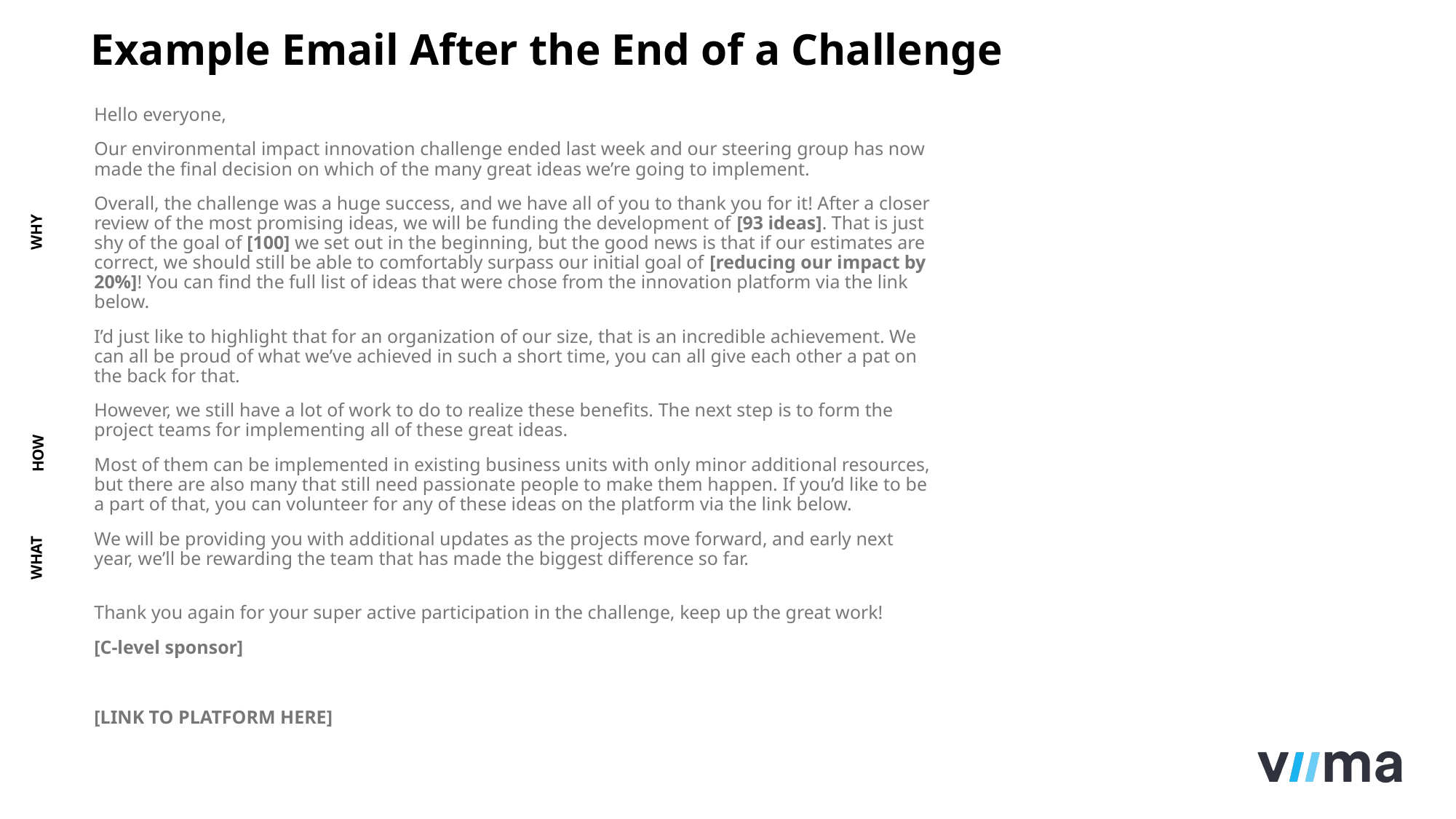

# Example Email After the End of a Challenge
Hello everyone,
Our environmental impact innovation challenge ended last week and our steering group has now made the final decision on which of the many great ideas we’re going to implement.
Overall, the challenge was a huge success, and we have all of you to thank you for it! After a closer review of the most promising ideas, we will be funding the development of [93 ideas]. That is just shy of the goal of [100] we set out in the beginning, but the good news is that if our estimates are correct, we should still be able to comfortably surpass our initial goal of [reducing our impact by 20%]! You can find the full list of ideas that were chose from the innovation platform via the link below.
I’d just like to highlight that for an organization of our size, that is an incredible achievement. We can all be proud of what we’ve achieved in such a short time, you can all give each other a pat on the back for that.
However, we still have a lot of work to do to realize these benefits. The next step is to form the project teams for implementing all of these great ideas.
Most of them can be implemented in existing business units with only minor additional resources, but there are also many that still need passionate people to make them happen. If you’d like to be a part of that, you can volunteer for any of these ideas on the platform via the link below.
We will be providing you with additional updates as the projects move forward, and early next year, we’ll be rewarding the team that has made the biggest difference so far.
Thank you again for your super active participation in the challenge, keep up the great work!
[C-level sponsor]

[LINK TO PLATFORM HERE]
WHY
HOW
WHAT